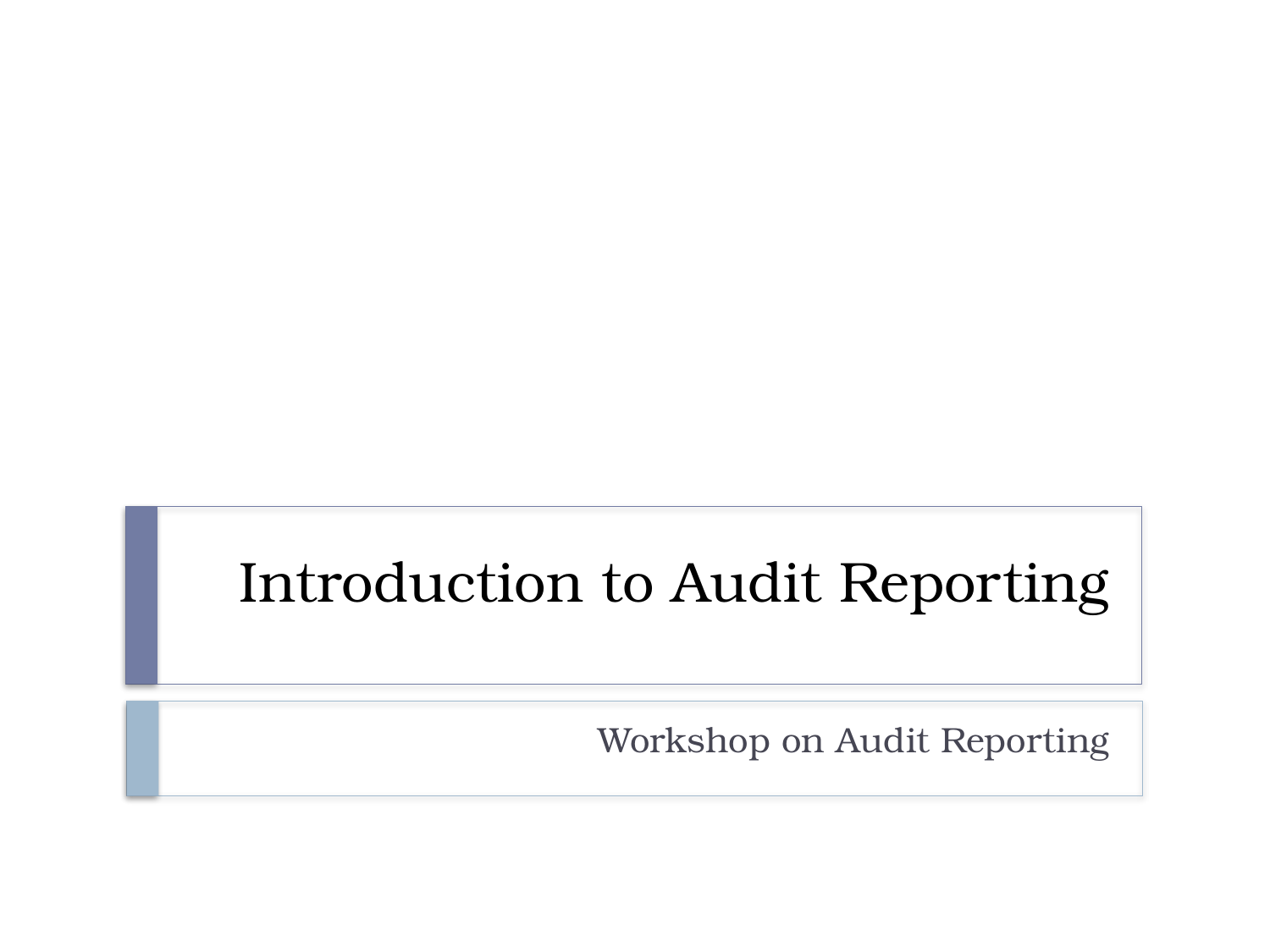

# Introduction to Audit Reporting
Workshop on Audit Reporting